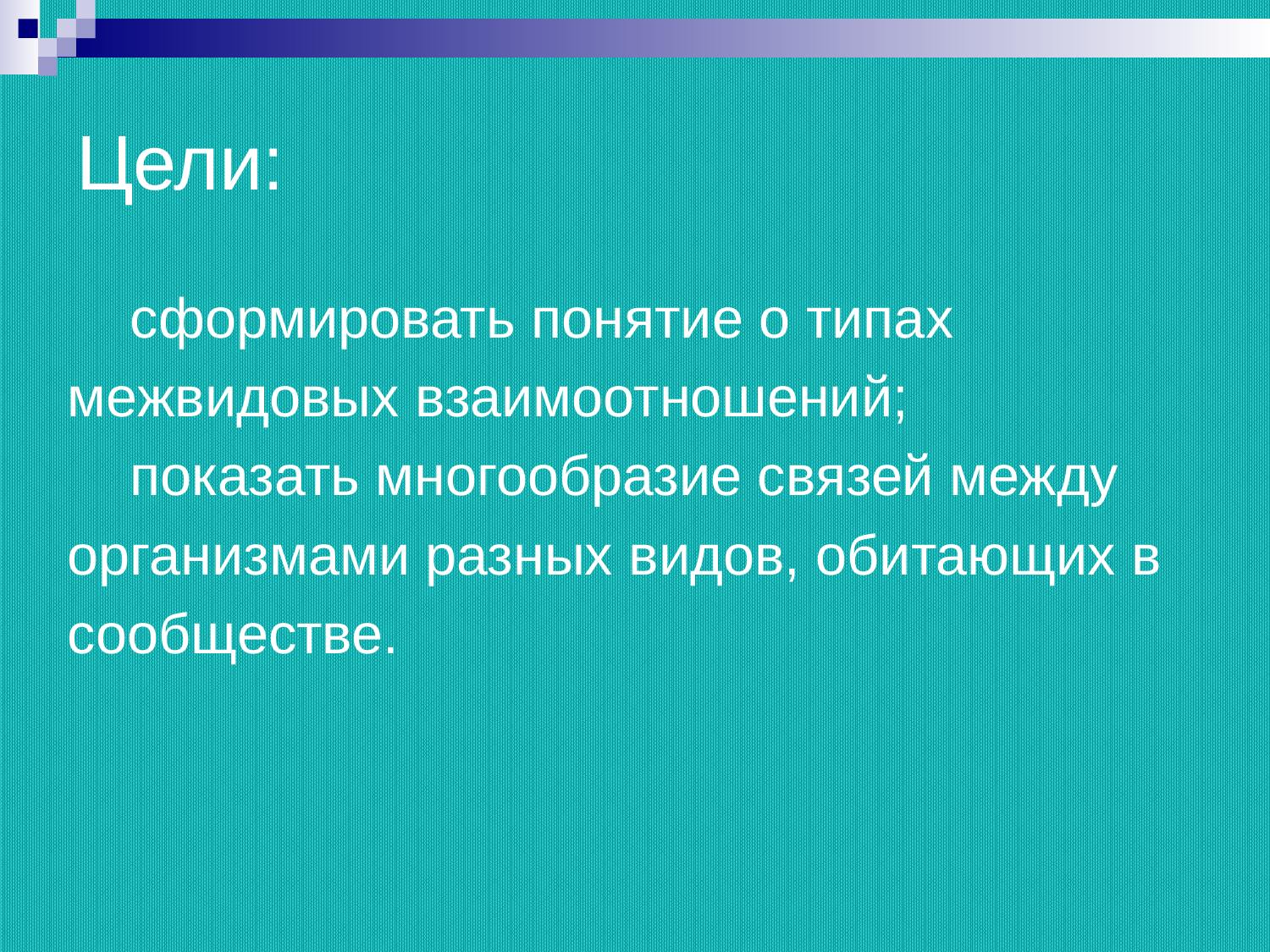

# Цели:
    сформировать понятие о типах
межвидовых взаимоотношений;
    показать многообразие связей между
организмами разных видов, обитающих в
сообществе.